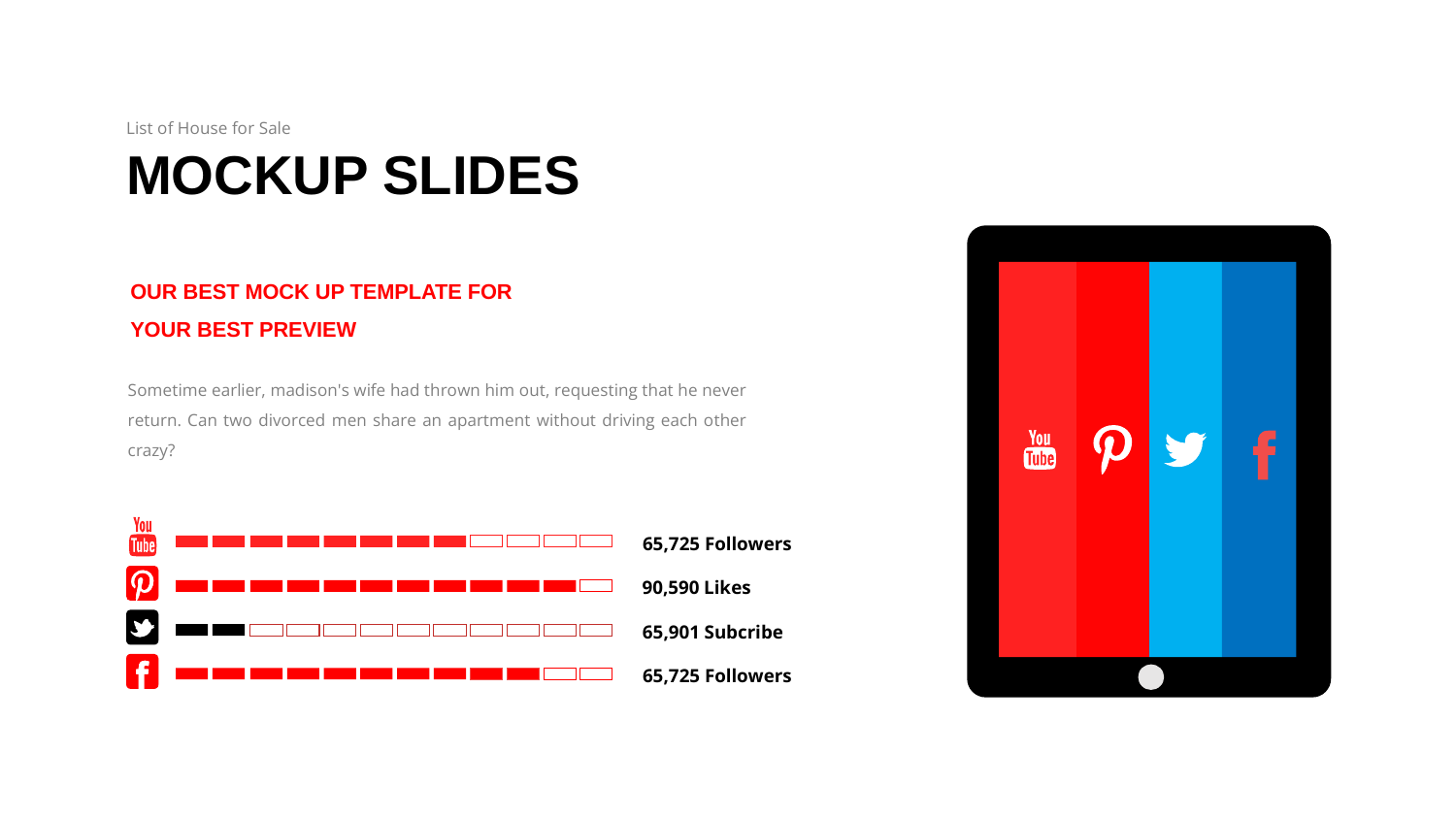

List of House for Sale
MOCKUP SLIDES

OUR BEST MOCK UP TEMPLATE FOR YOUR BEST PREVIEW
Sometime earlier, madison's wife had thrown him out, requesting that he never return. Can two divorced men share an apartment without driving each other crazy?

65,725 Followers

90,590 Likes

65,901 Subcribe

65,725 Followers